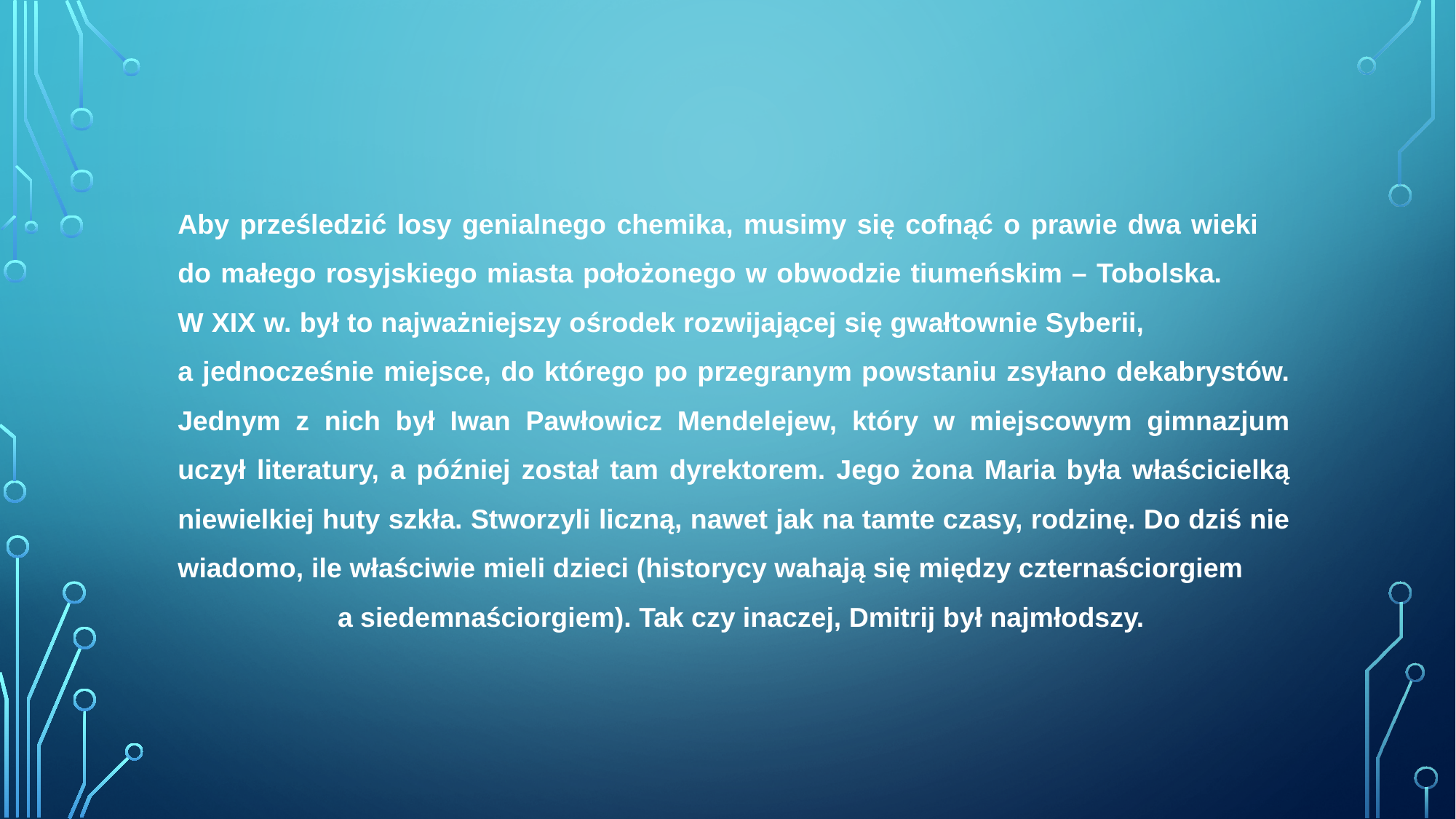

Aby prześledzić losy genialnego chemika, musimy się cofnąć o prawie dwa wieki    do małego rosyjskiego miasta położonego w obwodzie tiumeńskim – Tobolska.        W XIX w. był to najważniejszy ośrodek rozwijającej się gwałtownie Syberii,                   a jednocześnie miejsce, do którego po przegranym powstaniu zsyłano dekabrystów. Jednym z nich był Iwan Pawłowicz Mendelejew, który w miejscowym gimnazjum uczył literatury, a później został tam dyrektorem. Jego żona Maria była właścicielką niewielkiej huty szkła. Stworzyli liczną, nawet jak na tamte czasy, rodzinę. Do dziś nie wiadomo, ile właściwie mieli dzieci (historycy wahają się między czternaściorgiem                            a siedemnaściorgiem). Tak czy inaczej, Dmitrij był najmłodszy.